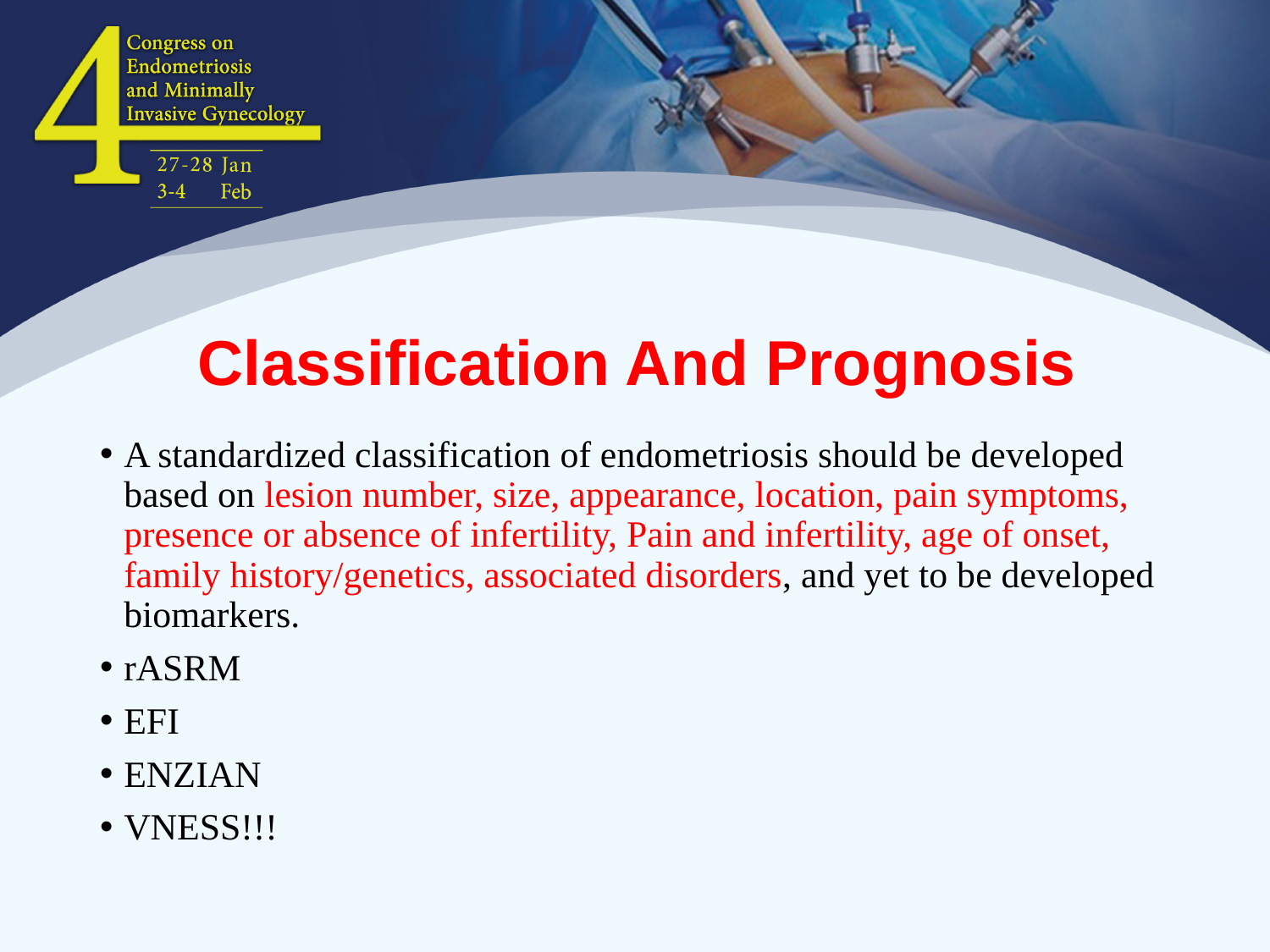

# Classification And Prognosis
A standardized classification of endometriosis should be developed based on lesion number, size, appearance, location, pain symptoms, presence or absence of infertility, Pain and infertility, age of onset, family history/genetics, associated disorders, and yet to be developed biomarkers.
rASRM
EFI
ENZIAN
VNESS!!!